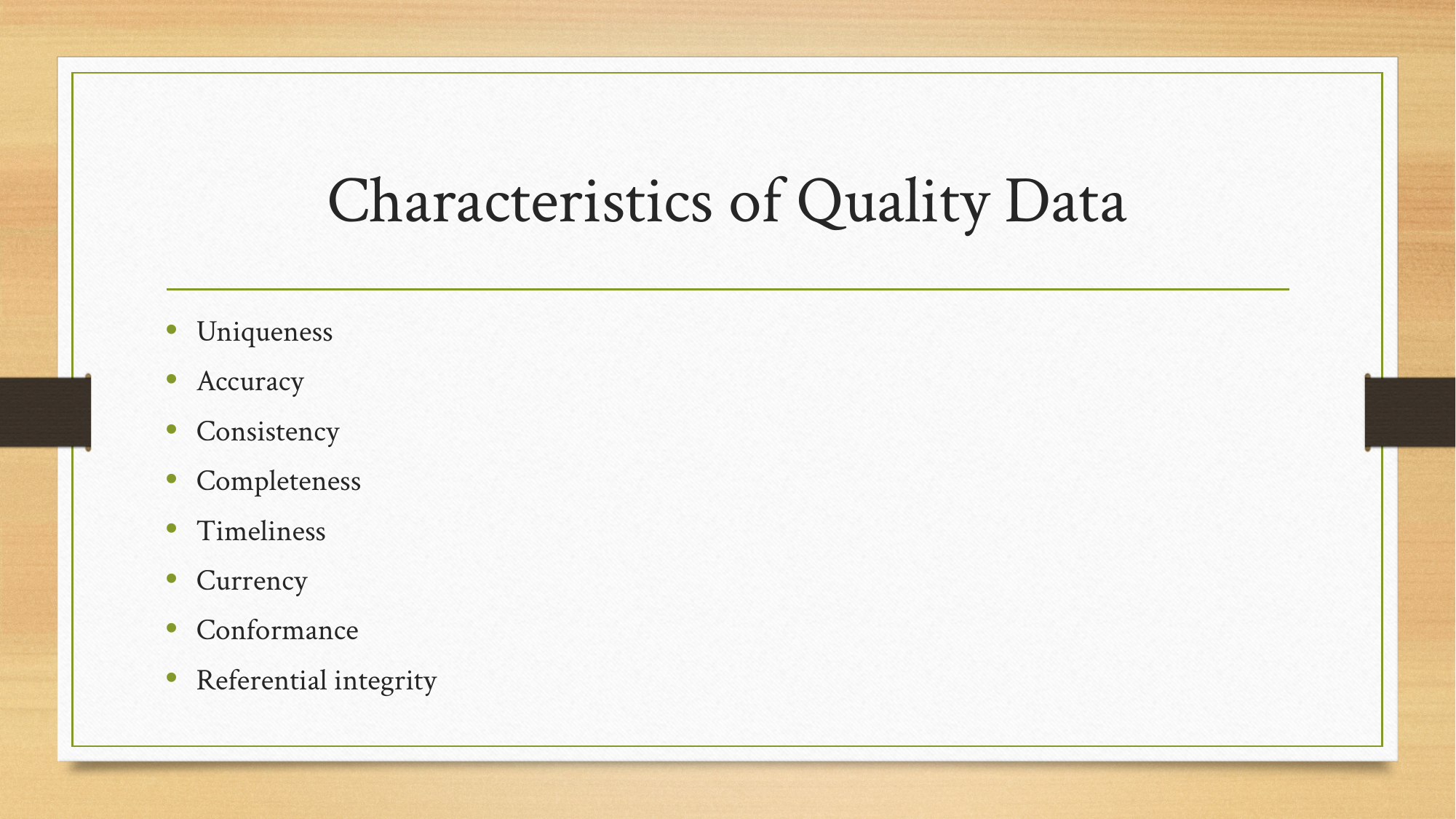

# Characteristics of Quality Data
Uniqueness
Accuracy
Consistency
Completeness
Timeliness
Currency
Conformance
Referential integrity